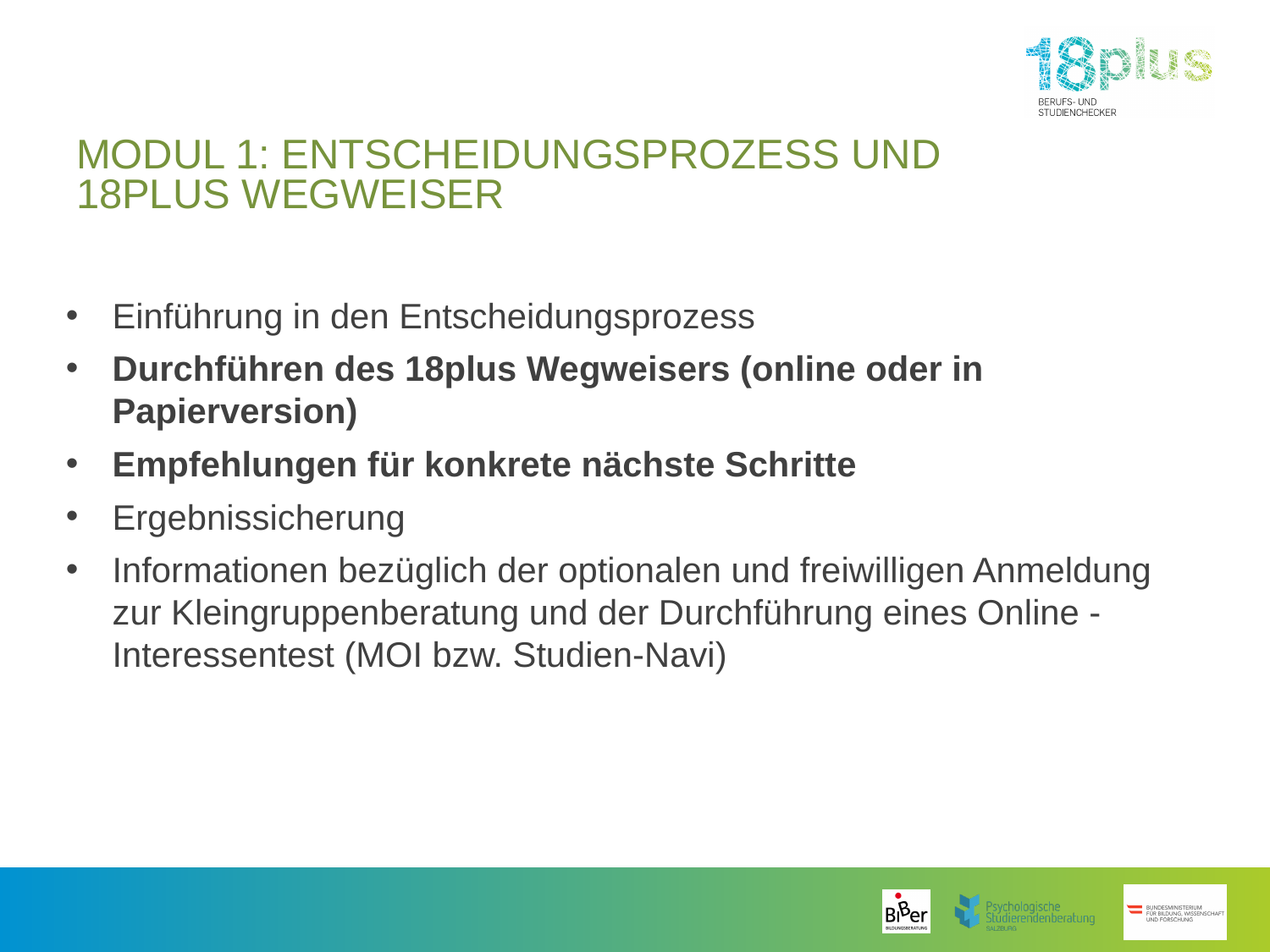

# Modul 1: ENTSCHEIDUNGSPROZESS und 18plus Wegweiser

Einführung in den Entscheidungsprozess
Durchführen des 18plus Wegweisers (online oder in Papierversion)
Empfehlungen für konkrete nächste Schritte
Ergebnissicherung
Informationen bezüglich der optionalen und freiwilligen Anmeldung zur Kleingruppenberatung und der Durchführung eines Online - Interessentest (MOI bzw. Studien-Navi)